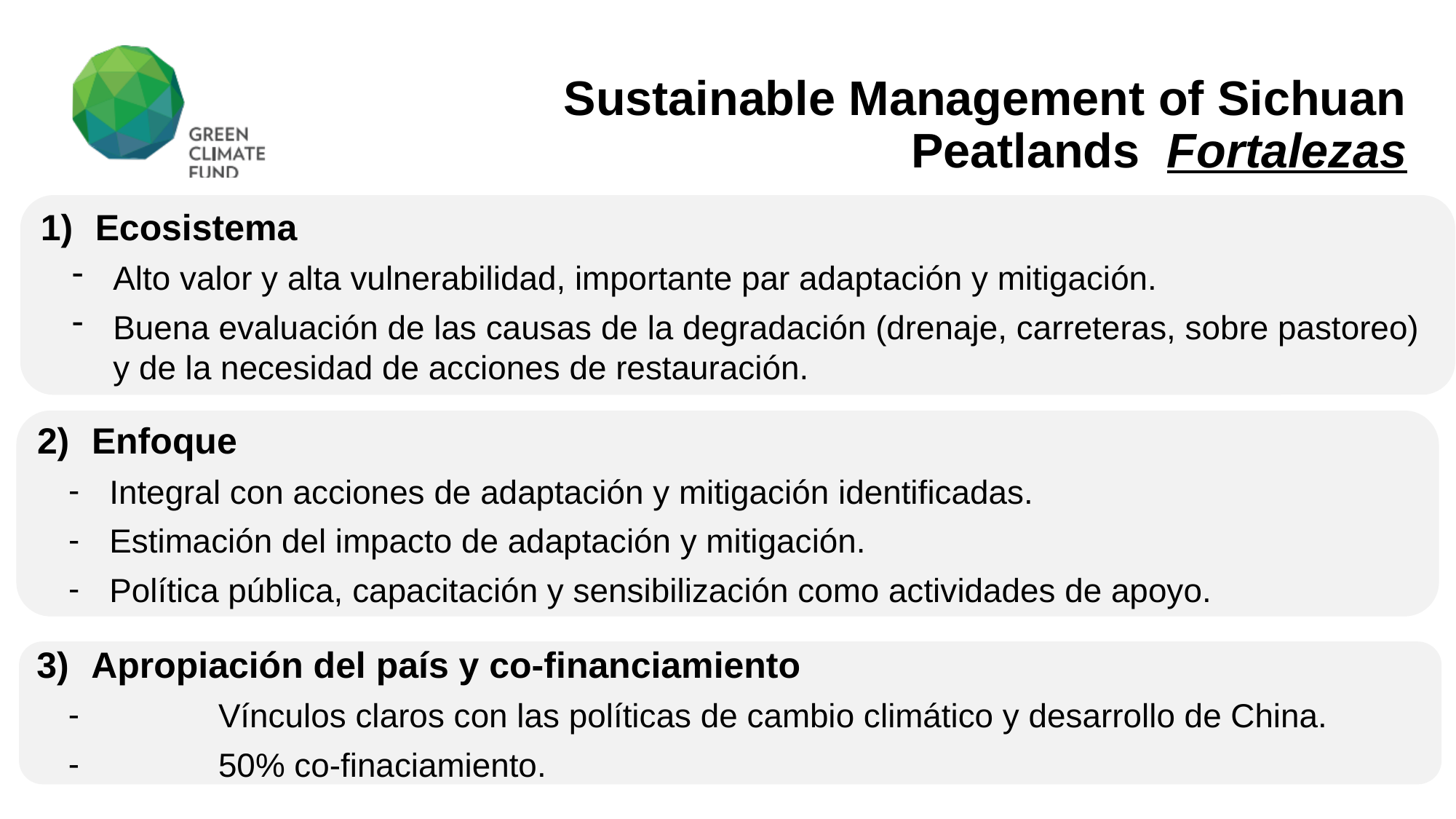

# Sustainable Management of Sichuan Peatlands  Fortalezas
Ecosistema
Alto valor y alta vulnerabilidad, importante par adaptación y mitigación.
Buena evaluación de las causas de la degradación (drenaje, carreteras, sobre pastoreo) y de la necesidad de acciones de restauración.
Enfoque
Integral con acciones de adaptación y mitigación identificadas.
Estimación del impacto de adaptación y mitigación.
Política pública, capacitación y sensibilización como actividades de apoyo.
Apropiación del país y co-financiamiento
	Vínculos claros con las políticas de cambio climático y desarrollo de China.
	50% co-finaciamiento.